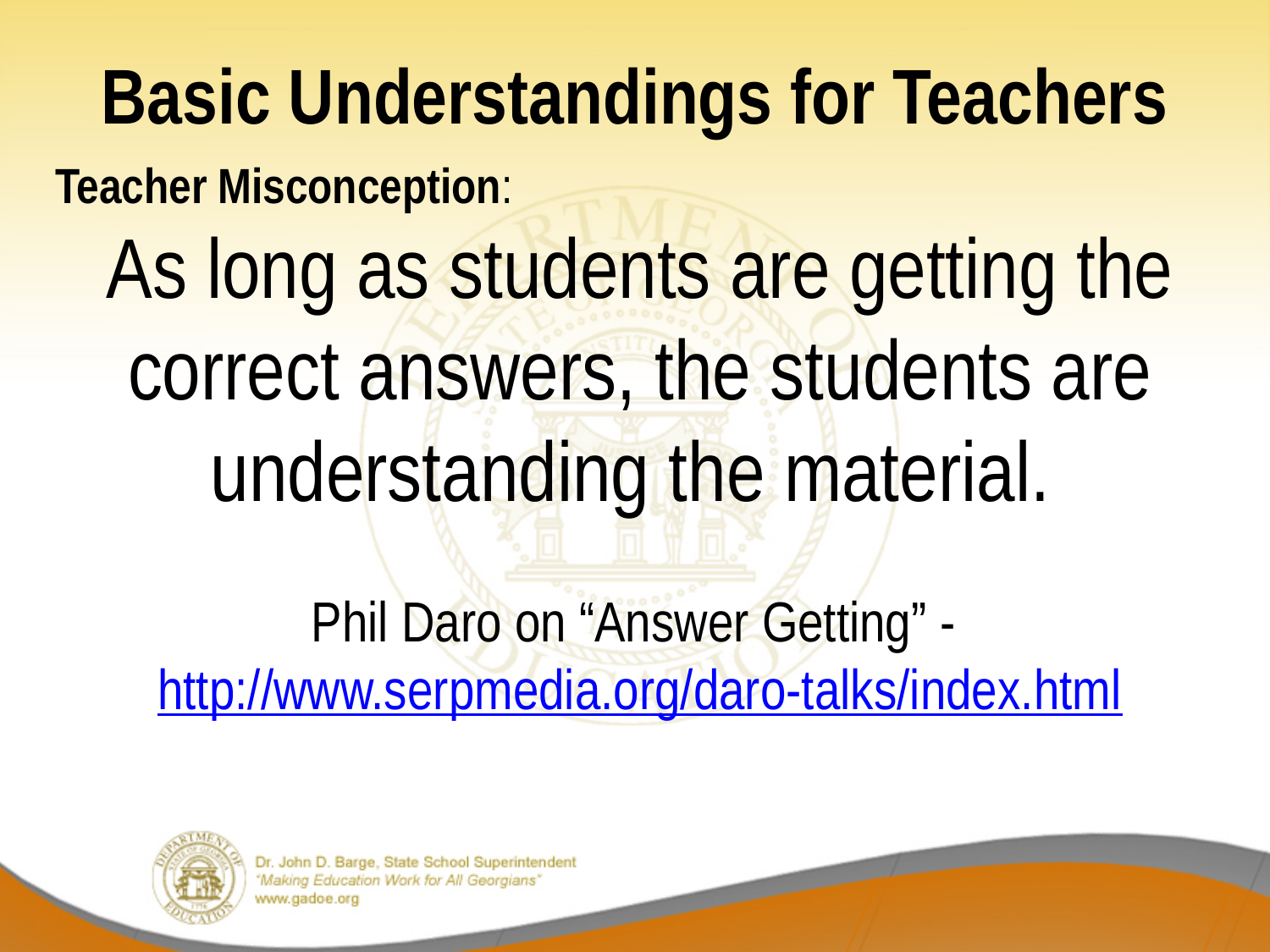

# Basic Understandings for Teachers
Teacher Misconception:
As long as students are getting the correct answers, the students are understanding the material.

Phil Daro on “Answer Getting” - http://www.serpmedia.org/daro-talks/index.html